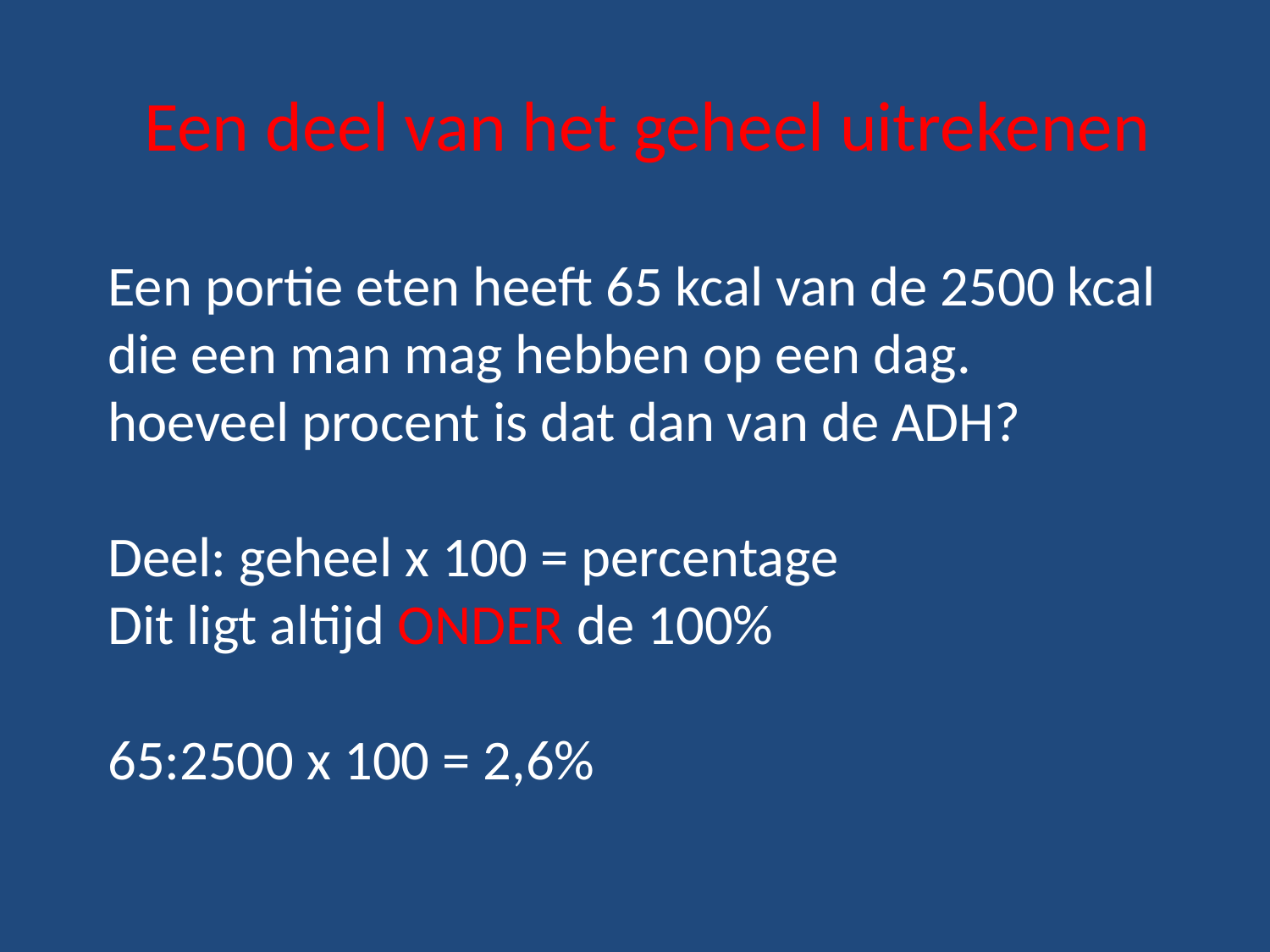

Een deel van het geheel uitrekenen
Een portie eten heeft 65 kcal van de 2500 kcal die een man mag hebben op een dag.
hoeveel procent is dat dan van de ADH?

Deel: geheel x 100 = percentage
Dit ligt altijd ONDER de 100%

65:2500 x 100 = 2,6%